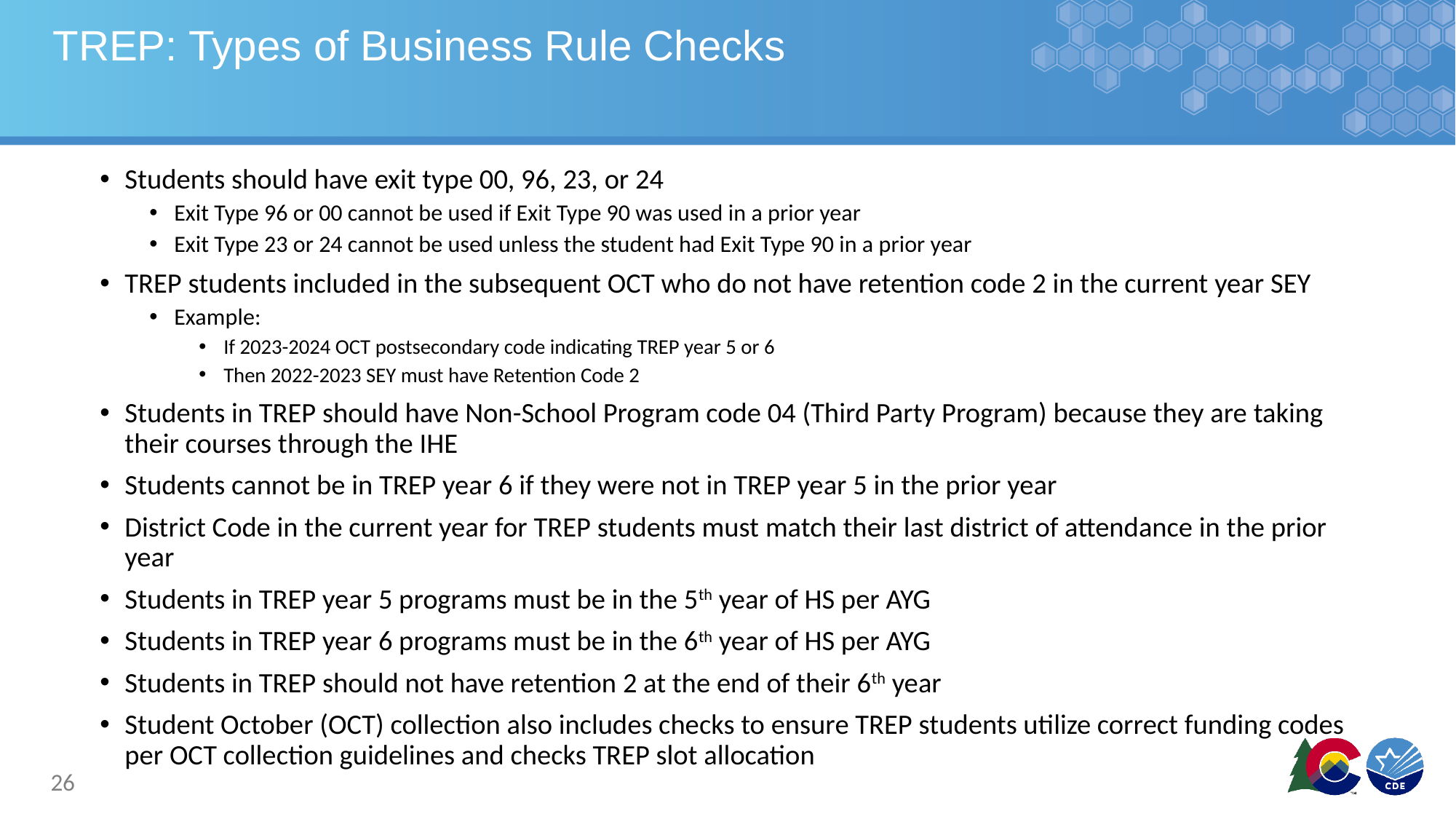

# TREP: Types of Business Rule Checks
Students should have exit type 00, 96, 23, or 24
Exit Type 96 or 00 cannot be used if Exit Type 90 was used in a prior year
Exit Type 23 or 24 cannot be used unless the student had Exit Type 90 in a prior year
TREP students included in the subsequent OCT who do not have retention code 2 in the current year SEY
Example:
If 2023-2024 OCT postsecondary code indicating TREP year 5 or 6
Then 2022-2023 SEY must have Retention Code 2
Students in TREP should have Non-School Program code 04 (Third Party Program) because they are taking their courses through the IHE
Students cannot be in TREP year 6 if they were not in TREP year 5 in the prior year
District Code in the current year for TREP students must match their last district of attendance in the prior year
Students in TREP year 5 programs must be in the 5th year of HS per AYG
Students in TREP year 6 programs must be in the 6th year of HS per AYG
Students in TREP should not have retention 2 at the end of their 6th year
Student October (OCT) collection also includes checks to ensure TREP students utilize correct funding codes per OCT collection guidelines and checks TREP slot allocation

26